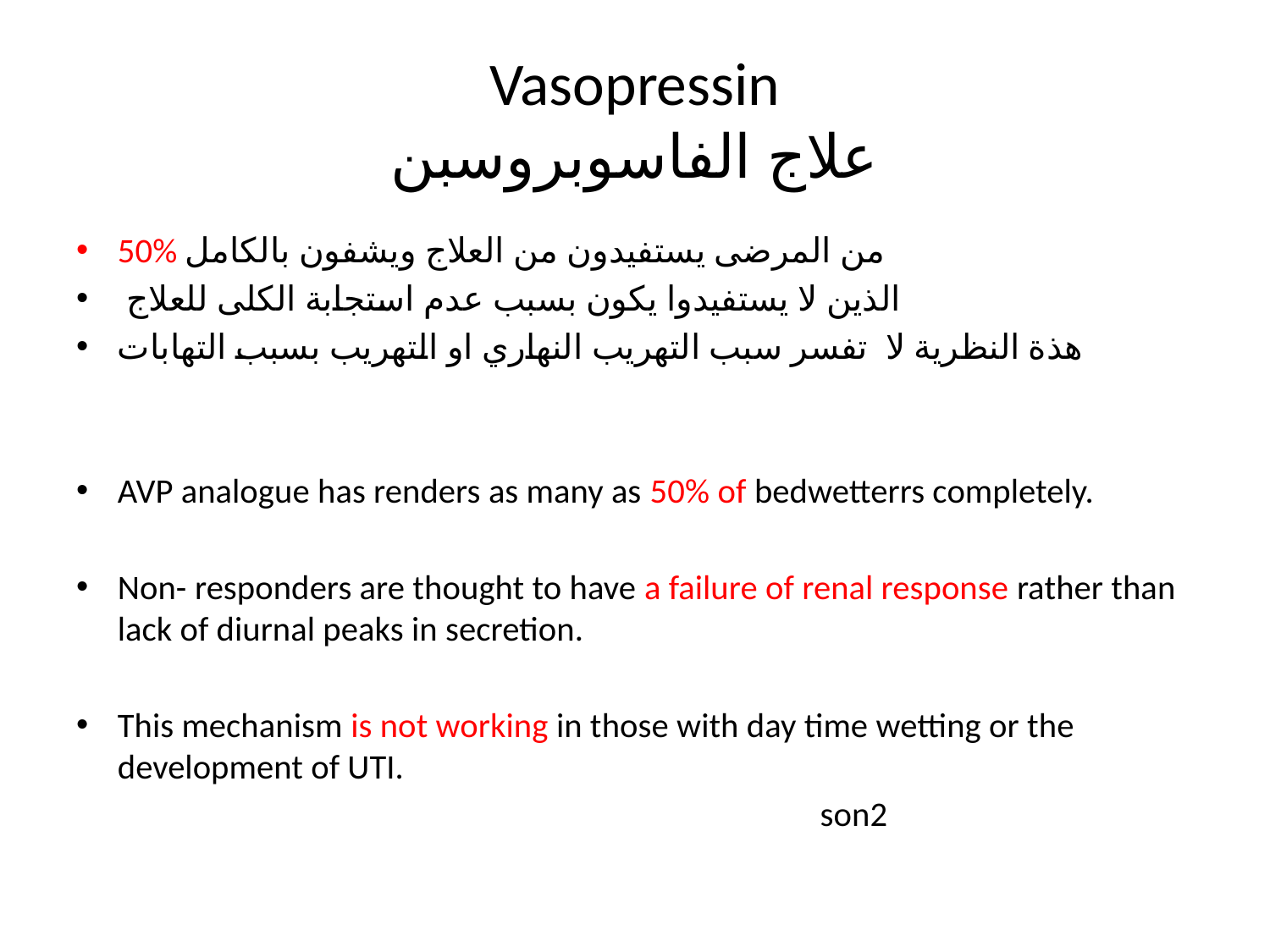

# Vasopressin علاج الفاسوبروسبن
50% من المرضى يستفيدون من العلاج ويشفون بالكامل
 الذين لا يستفيدوا يكون بسبب عدم استجابة الكلى للعلاج
هذة النظرية لا  تفسر سبب التهريب النهاري او التهريب بسبب التهابات

AVP analogue has renders as many as 50% of bedwetterrs completely.

Non- responders are thought to have a failure of renal response rather than lack of diurnal peaks in secretion.

This mechanism is not working in those with day time wetting or the development of UTI.
                                                                                               son2